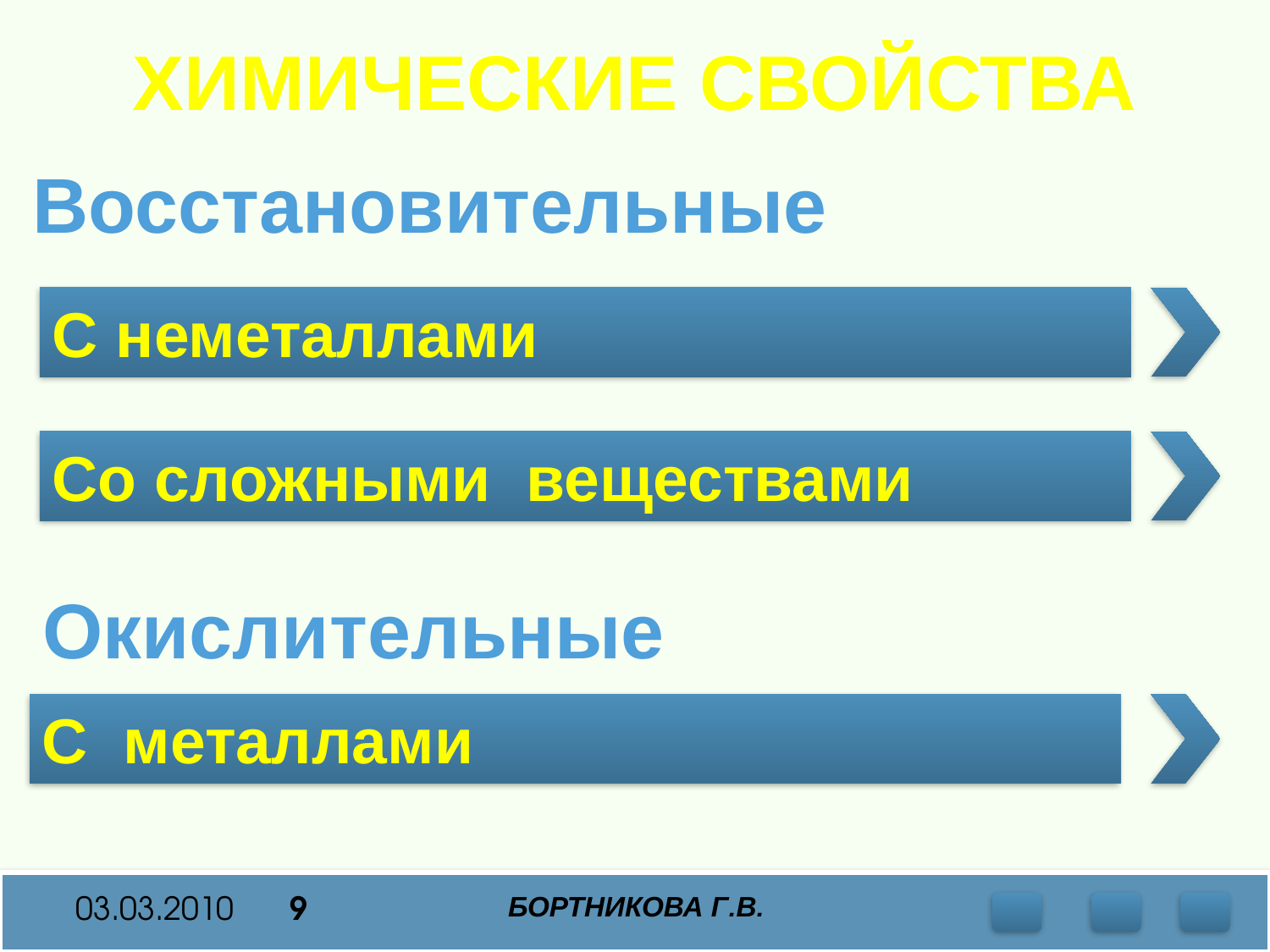

# Химические свойства
С неметаллами

Со сложными  веществами

Окислительные
С  металлами

03.03.2010
Бортникова Г.В.
9